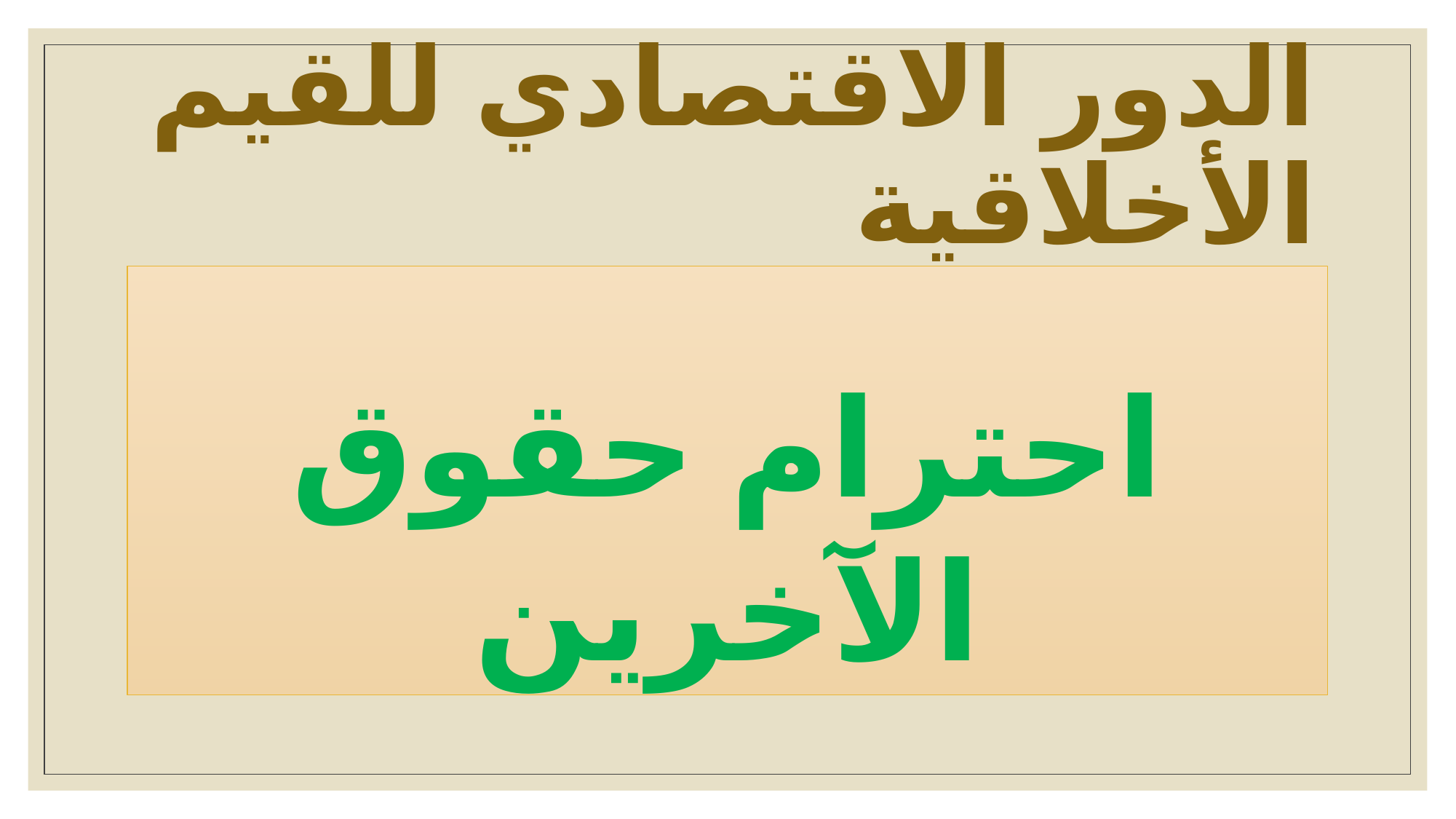

# الدور الاقتصادي للقيم الأخلاقية

احترام حقوق الآخرين